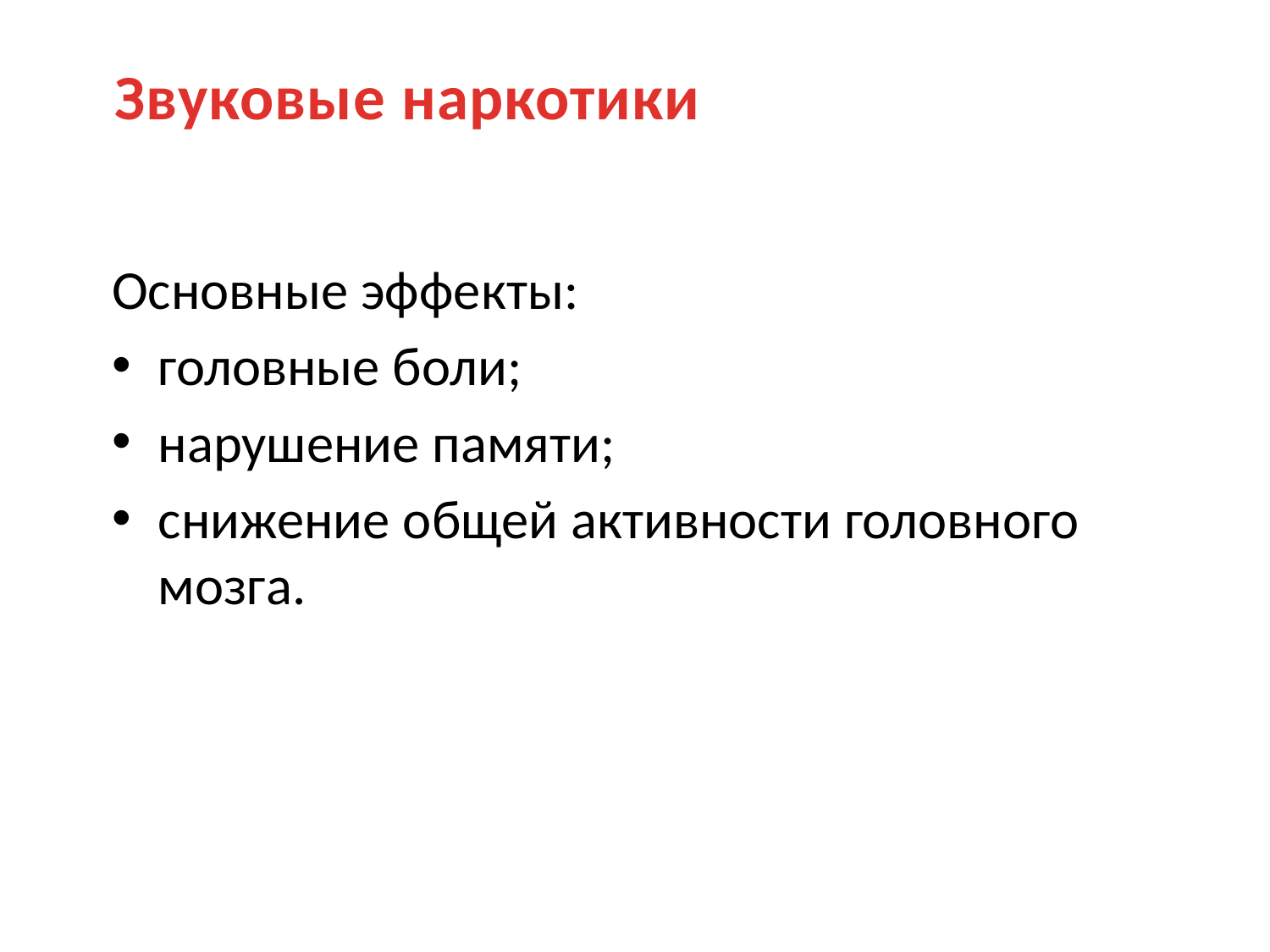

Звуковые наркотики
Основные эффекты:
головные боли;
нарушение памяти;
снижение общей активности головного мозга.